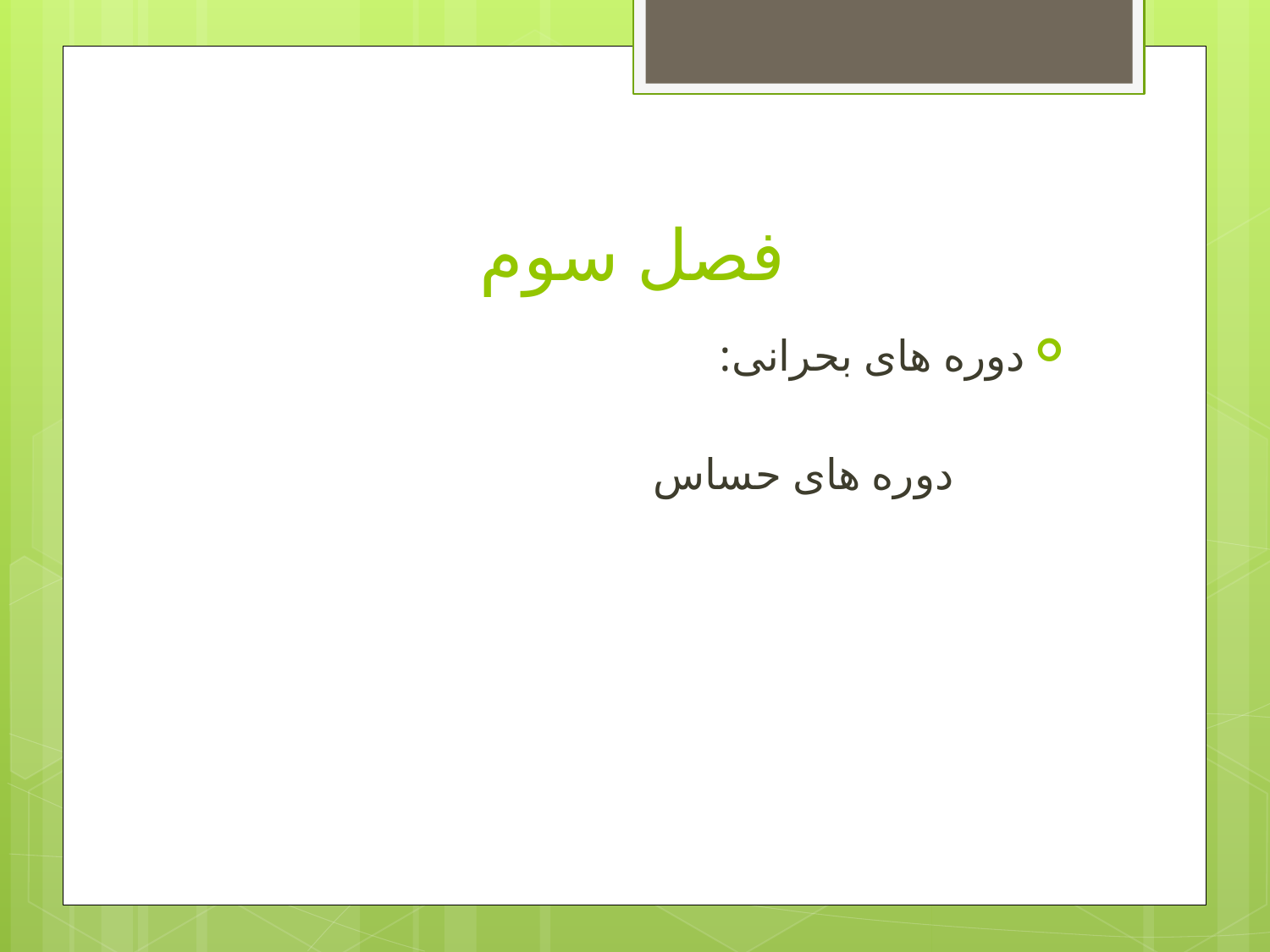

# فصل سوم
دوره های بحرانی:

          دوره های حساس